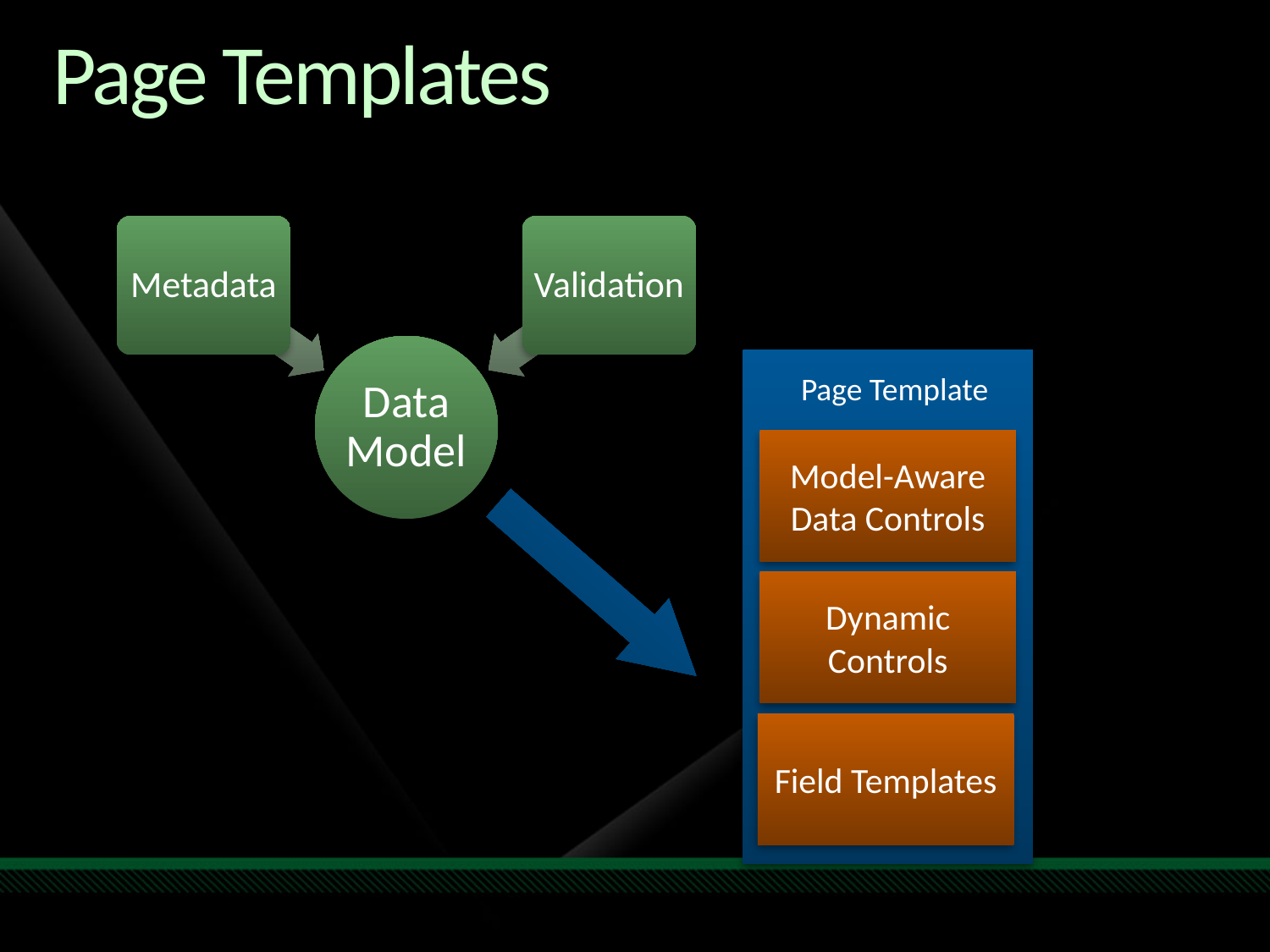

# Page Templates
Data Model
Metadata
Validation

Page Template
Model-Aware Data Controls

Dynamic Controls
Field Templates